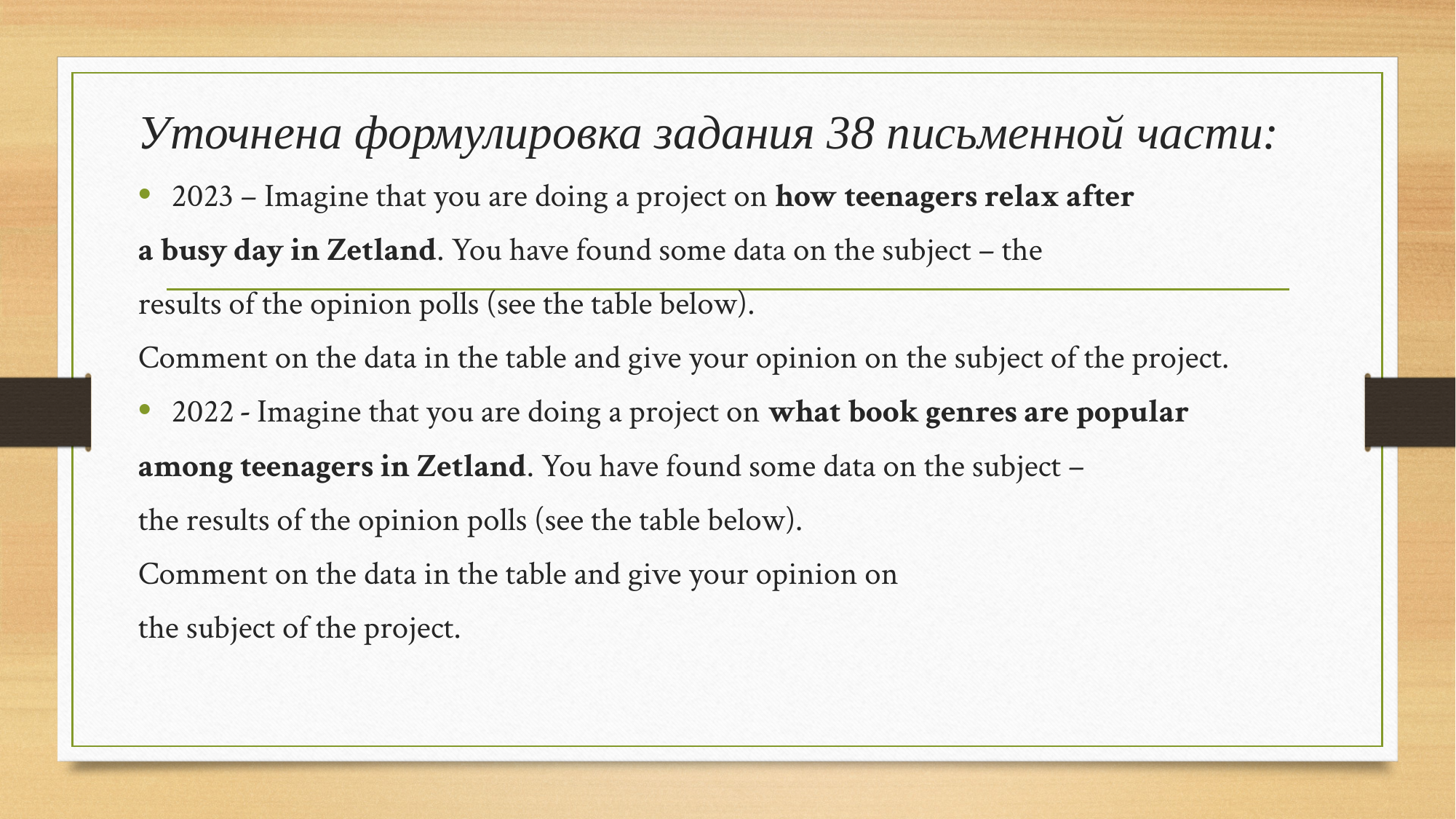

Уточнена формулировка задания 38 письменной части:
2023 – Imagine that you are doing a project on how teenagers relax after
a busy day in Zetland. You have found some data on the subject – the
results of the opinion polls (see the table below).
Comment on the data in the table and give your opinion on the subject of the project.
2022 - Imagine that you are doing a project on what book genres are popular
among teenagers in Zetland. You have found some data on the subject –
the results of the opinion polls (see the table below).
Comment on the data in the table and give your opinion on
the subject of the project.